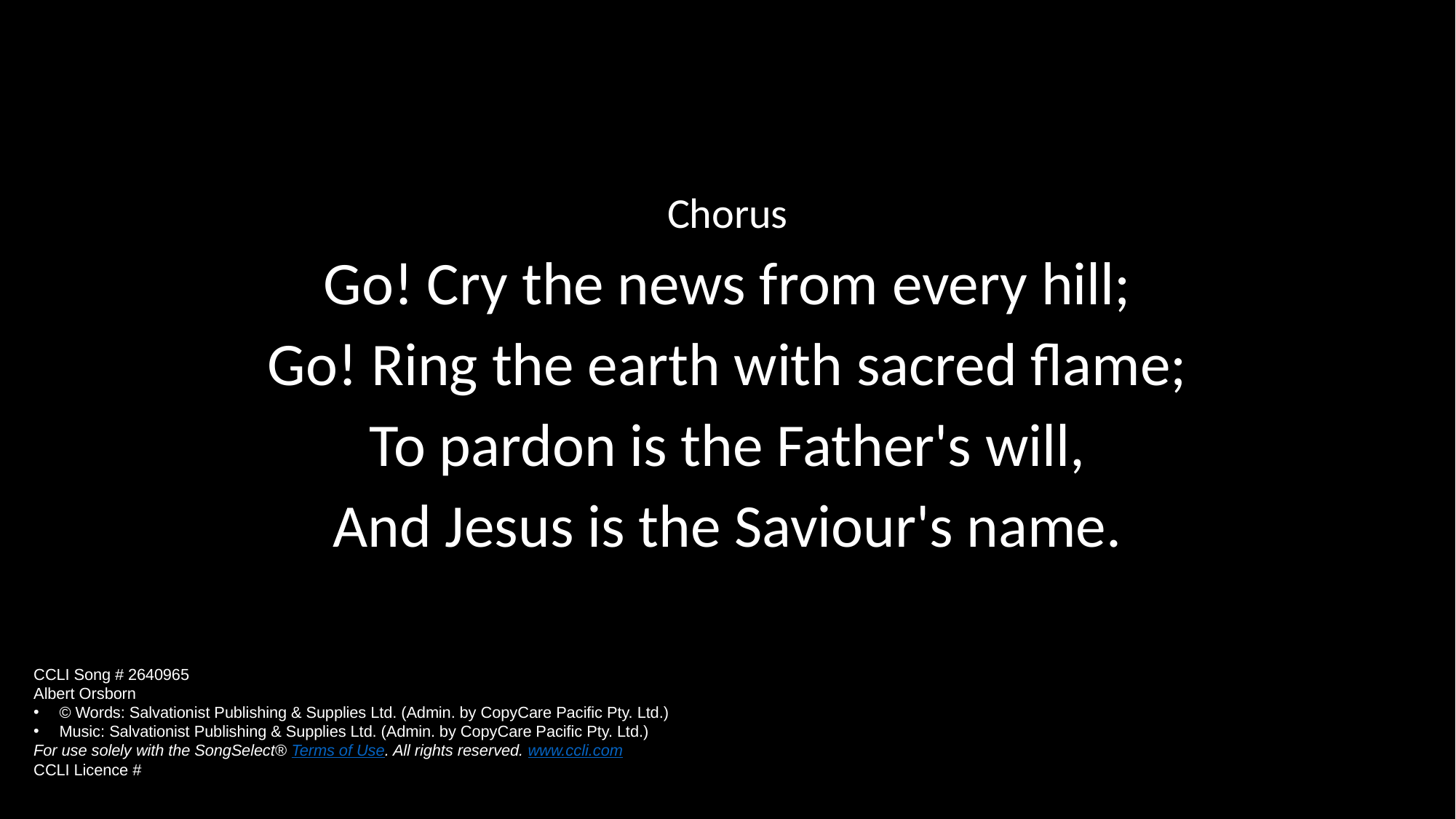

Chorus
Go! Cry the news from every hill;
Go! Ring the earth with sacred flame;
To pardon is the Father's will,
And Jesus is the Saviour's name.
CCLI Song # 2640965
Albert Orsborn
© Words: Salvationist Publishing & Supplies Ltd. (Admin. by CopyCare Pacific Pty. Ltd.)
Music: Salvationist Publishing & Supplies Ltd. (Admin. by CopyCare Pacific Pty. Ltd.)
For use solely with the SongSelect® Terms of Use. All rights reserved. www.ccli.com
CCLI Licence #